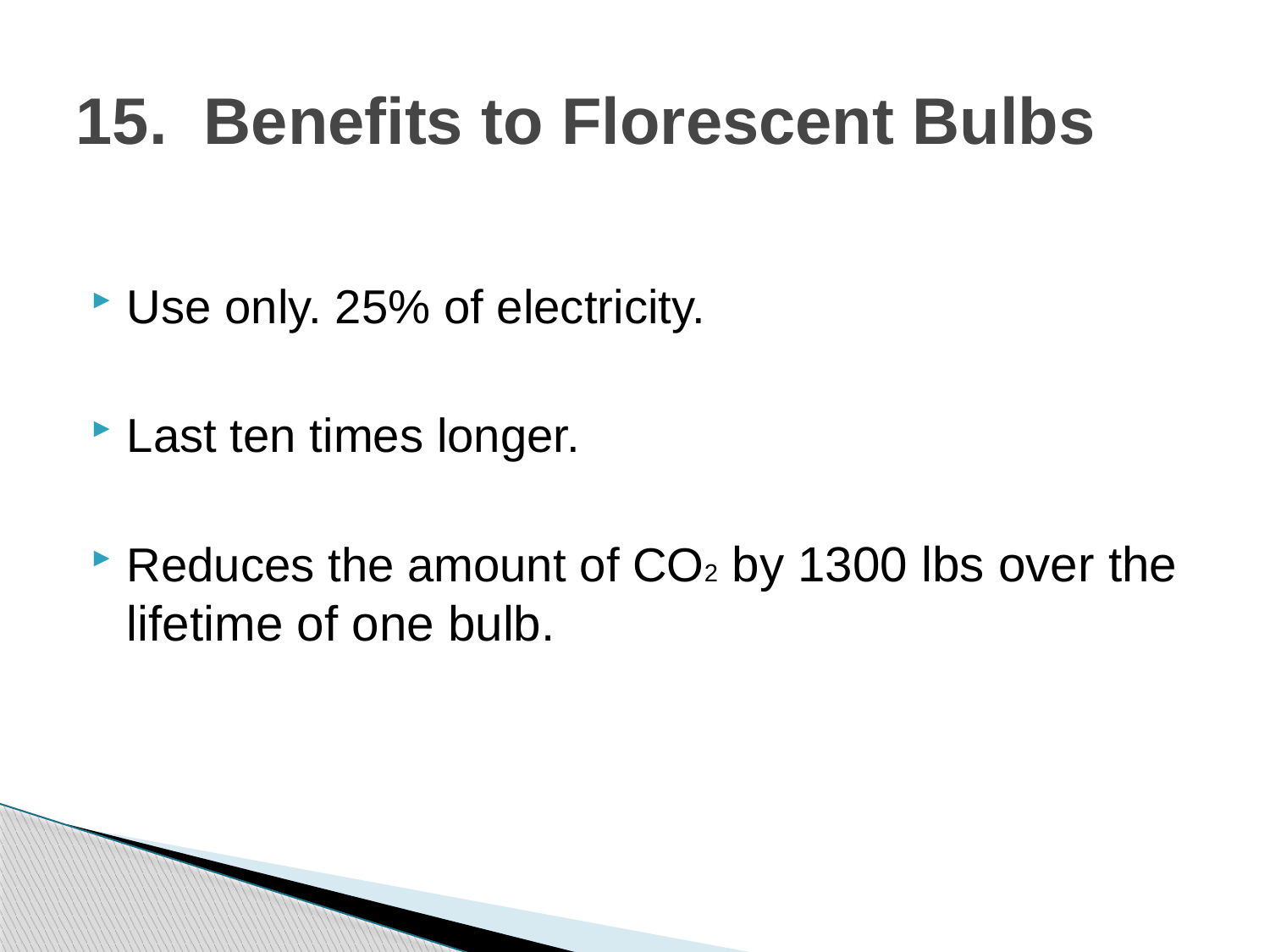

# 15.  Benefits to Florescent Bulbs

Use only. 25% of electricity.

Last ten times longer.

Reduces the amount of CO2  by 1300 lbs over the lifetime of one bulb.